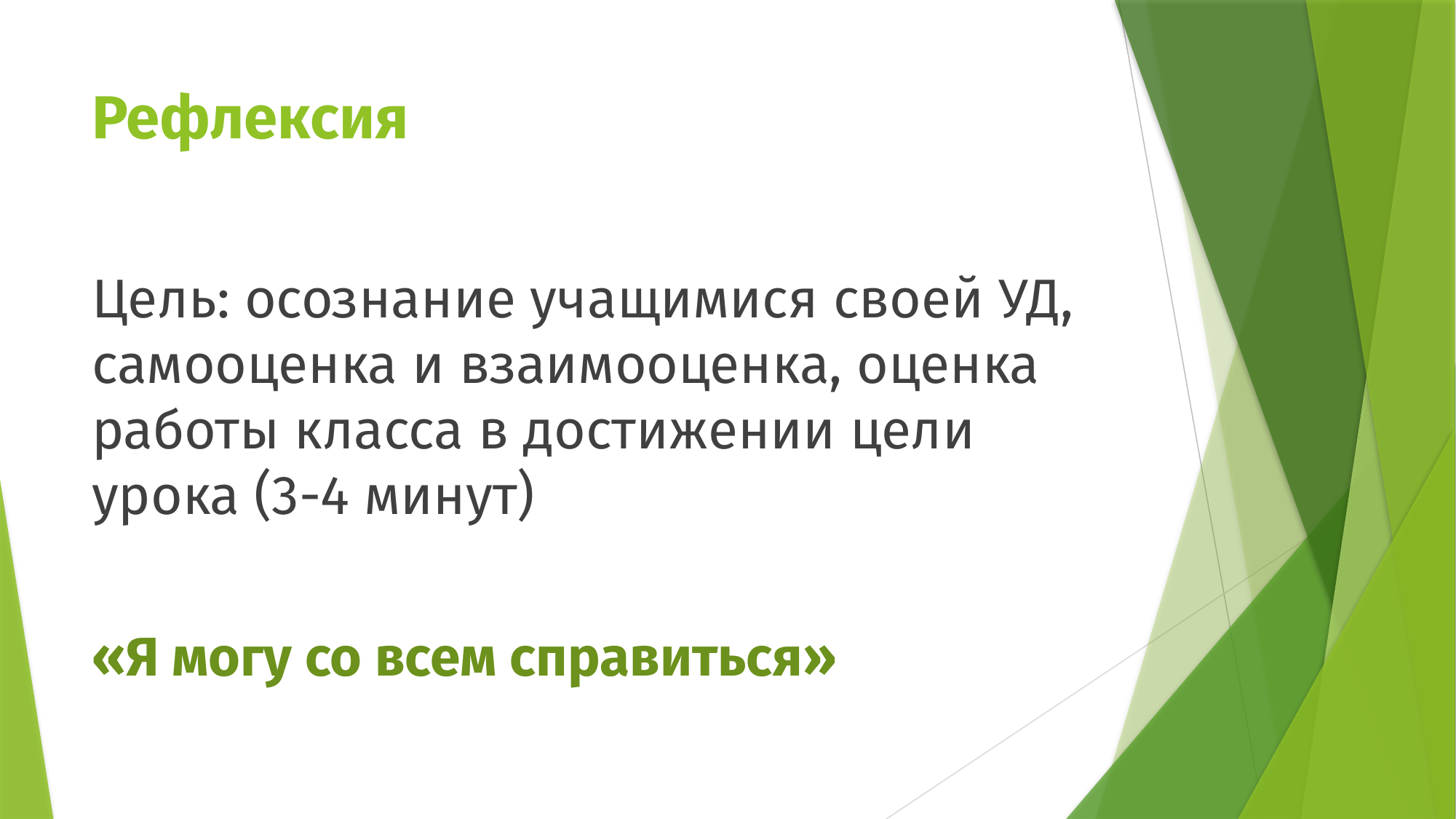

# Рефлексия
Цель: осознание учащимися своей УД, самооценка и взаимооценка, оценка работы класса в достижении цели урока (3-4 минут)

«Я могу со всем справиться»